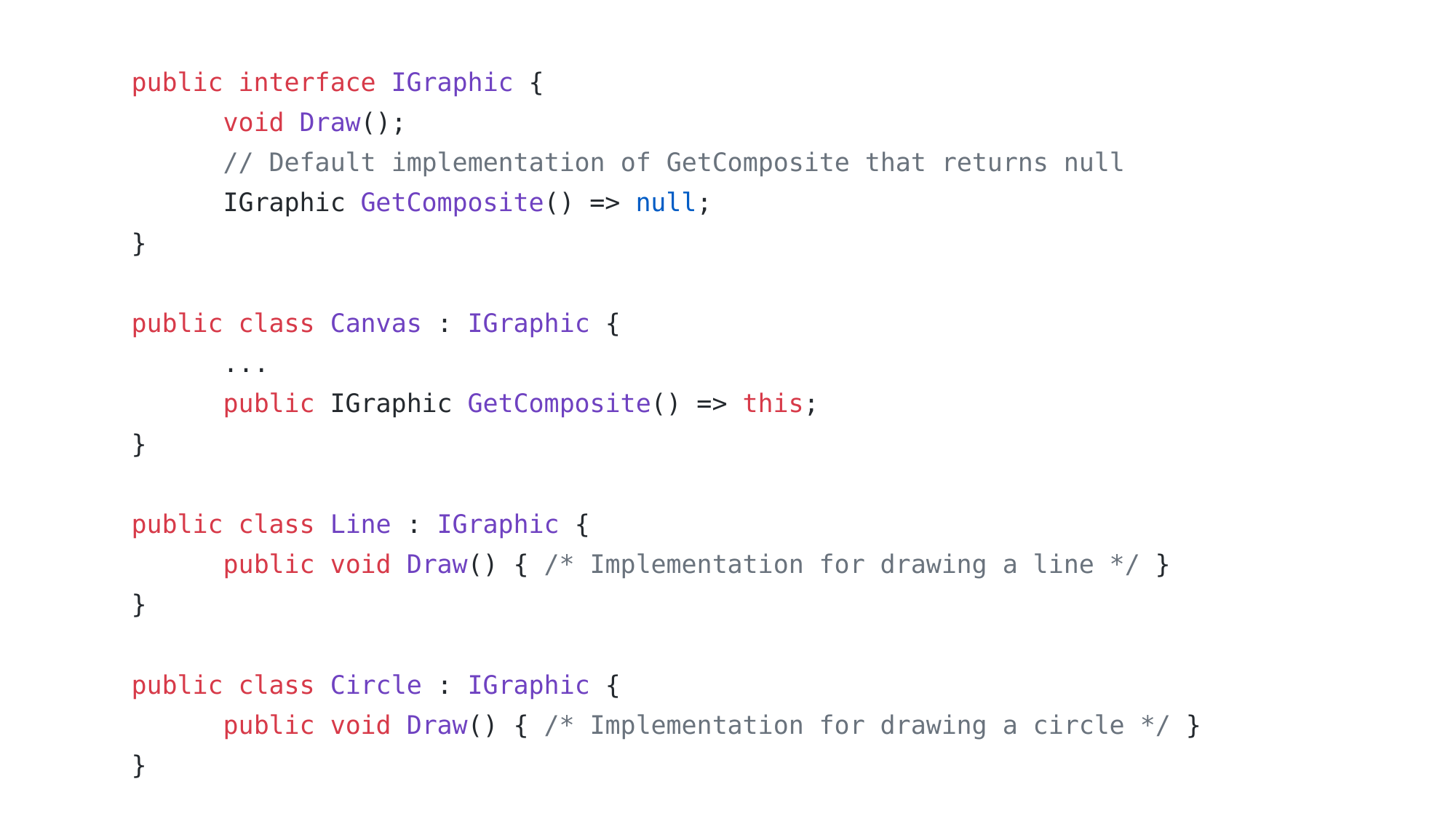

public interface IGraphic {
	void Draw();
	// Default implementation of GetComposite that returns null
	IGraphic GetComposite() => null;
}

public class Canvas : IGraphic {
	...
	public IGraphic GetComposite() => this;
}

public class Line : IGraphic {
	public void Draw() { /* Implementation for drawing a line */ }
}

public class Circle : IGraphic {
	public void Draw() { /* Implementation for drawing a circle */ }
}